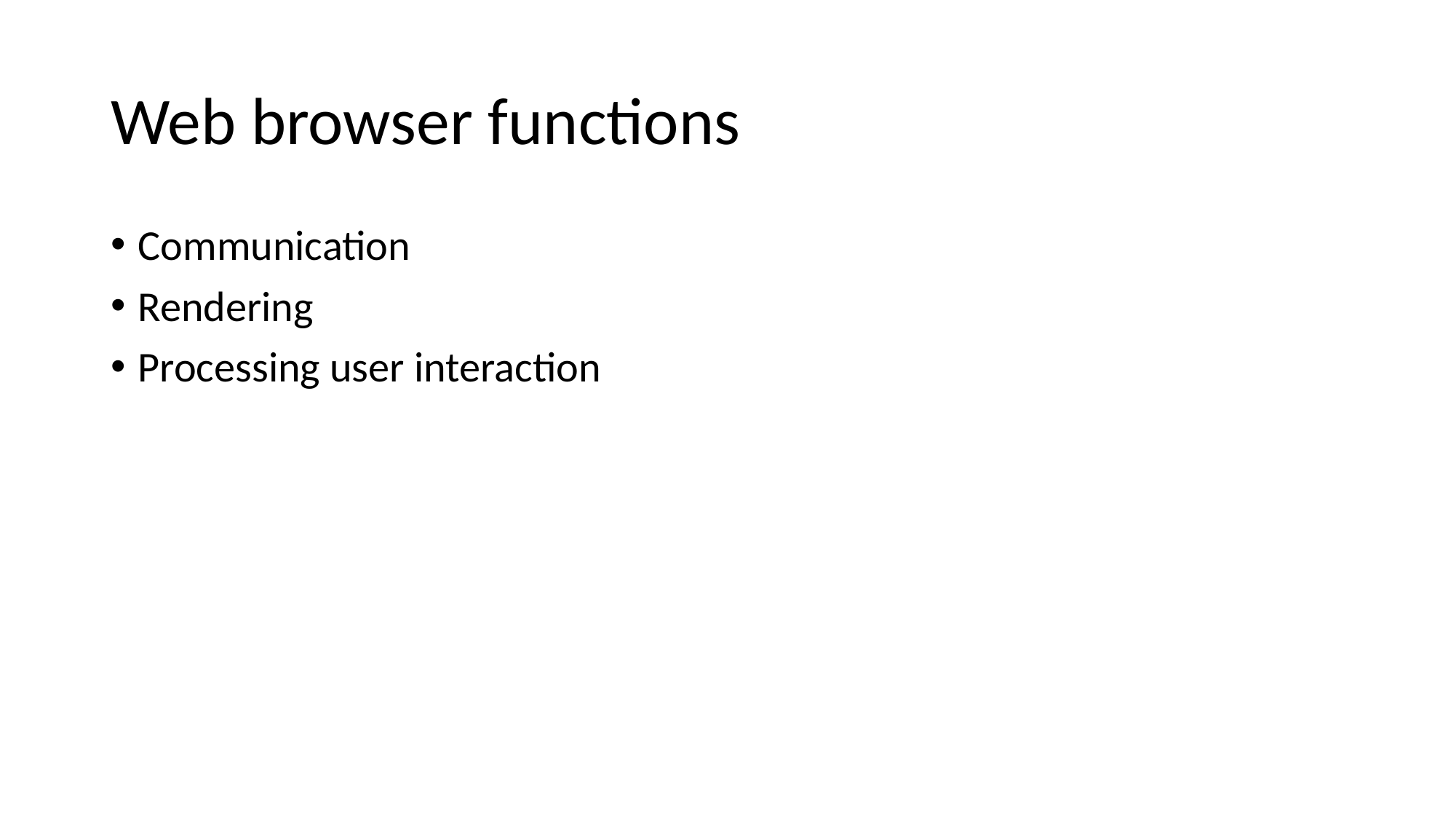

# Web browser functions
Communication
Rendering
Processing user interaction